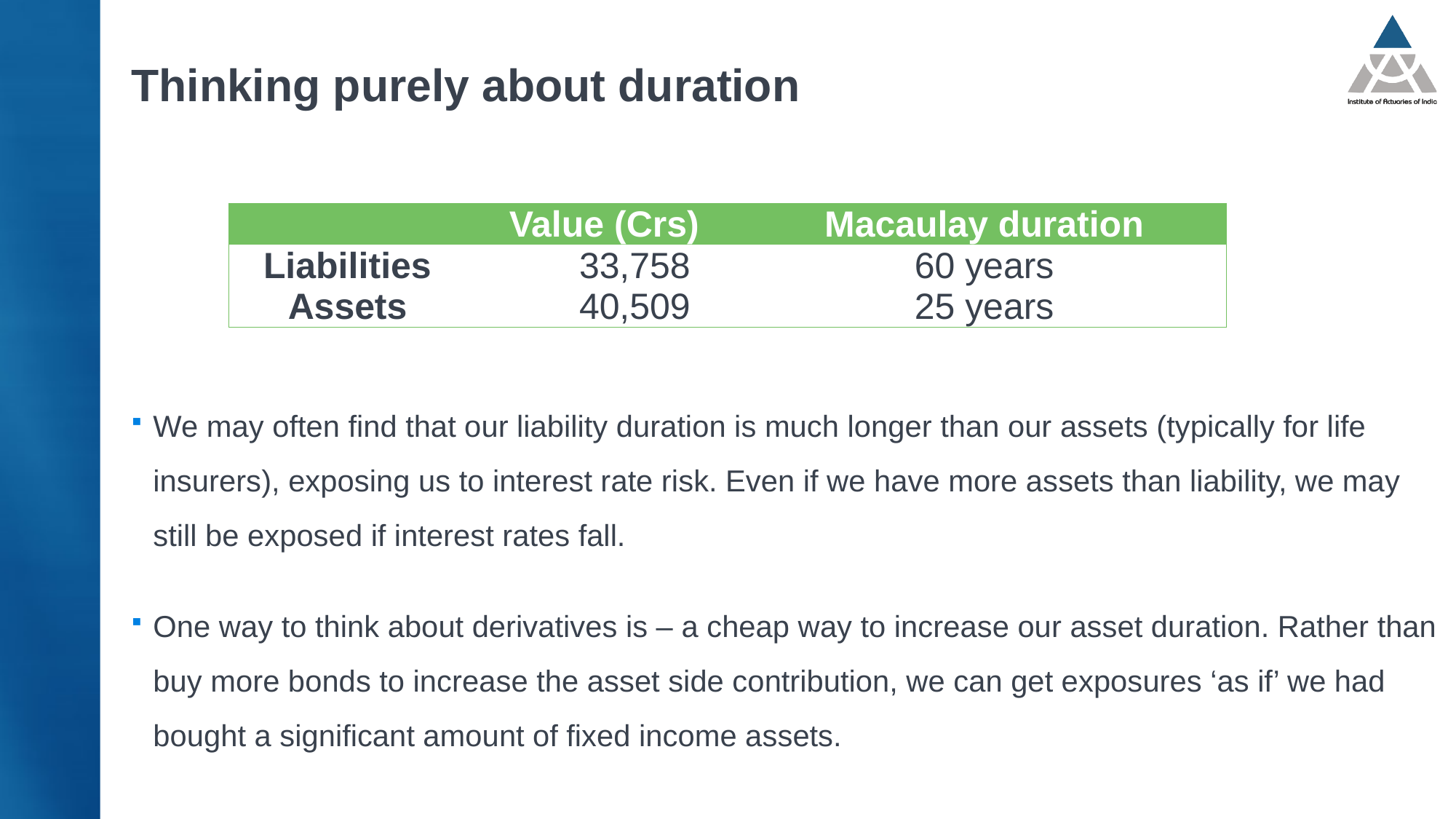

# Thinking purely about duration
|  | Value (Crs) | Macaulay duration |
| --- | --- | --- |
| Liabilities | 33,758 | 60 years |
| Assets | 40,509 | 25 years |
We may often find that our liability duration is much longer than our assets (typically for life insurers), exposing us to interest rate risk. Even if we have more assets than liability, we may still be exposed if interest rates fall.
One way to think about derivatives is – a cheap way to increase our asset duration. Rather than buy more bonds to increase the asset side contribution, we can get exposures ‘as if’ we had bought a significant amount of fixed income assets.